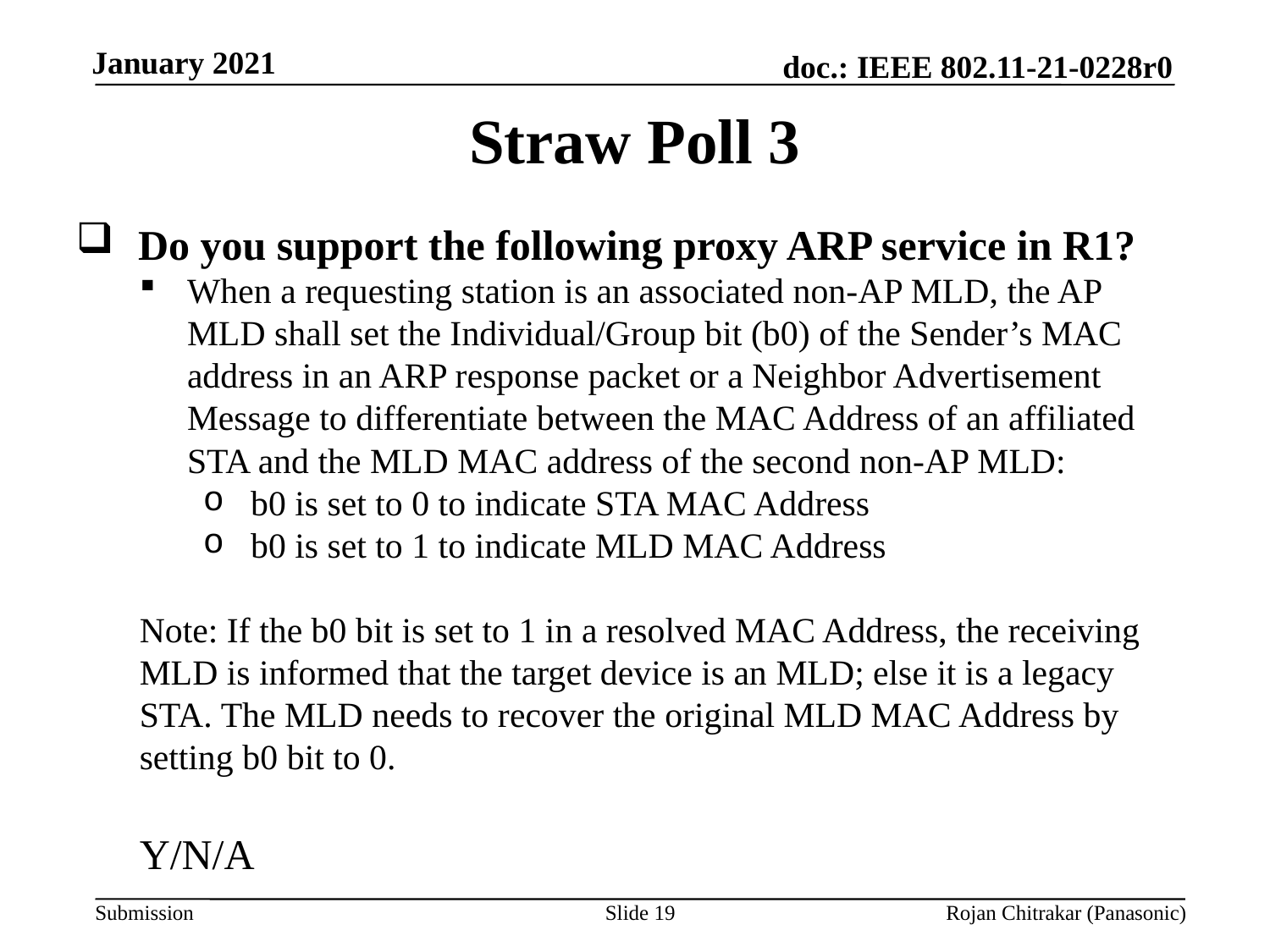

Straw Poll 3
Do you support the following proxy ARP service in R1?
When a requesting station is an associated non-AP MLD, the AP MLD shall set the Individual/Group bit (b0) of the Sender’s MAC address in an ARP response packet or a Neighbor Advertisement Message to differentiate between the MAC Address of an affiliated STA and the MLD MAC address of the second non-AP MLD:
b0 is set to 0 to indicate STA MAC Address
b0 is set to 1 to indicate MLD MAC Address

Note: If the b0 bit is set to 1 in a resolved MAC Address, the receiving MLD is informed that the target device is an MLD; else it is a legacy STA. The MLD needs to recover the original MLD MAC Address by setting b0 bit to 0.

Y/N/A
Slide 19
Rojan Chitrakar (Panasonic)